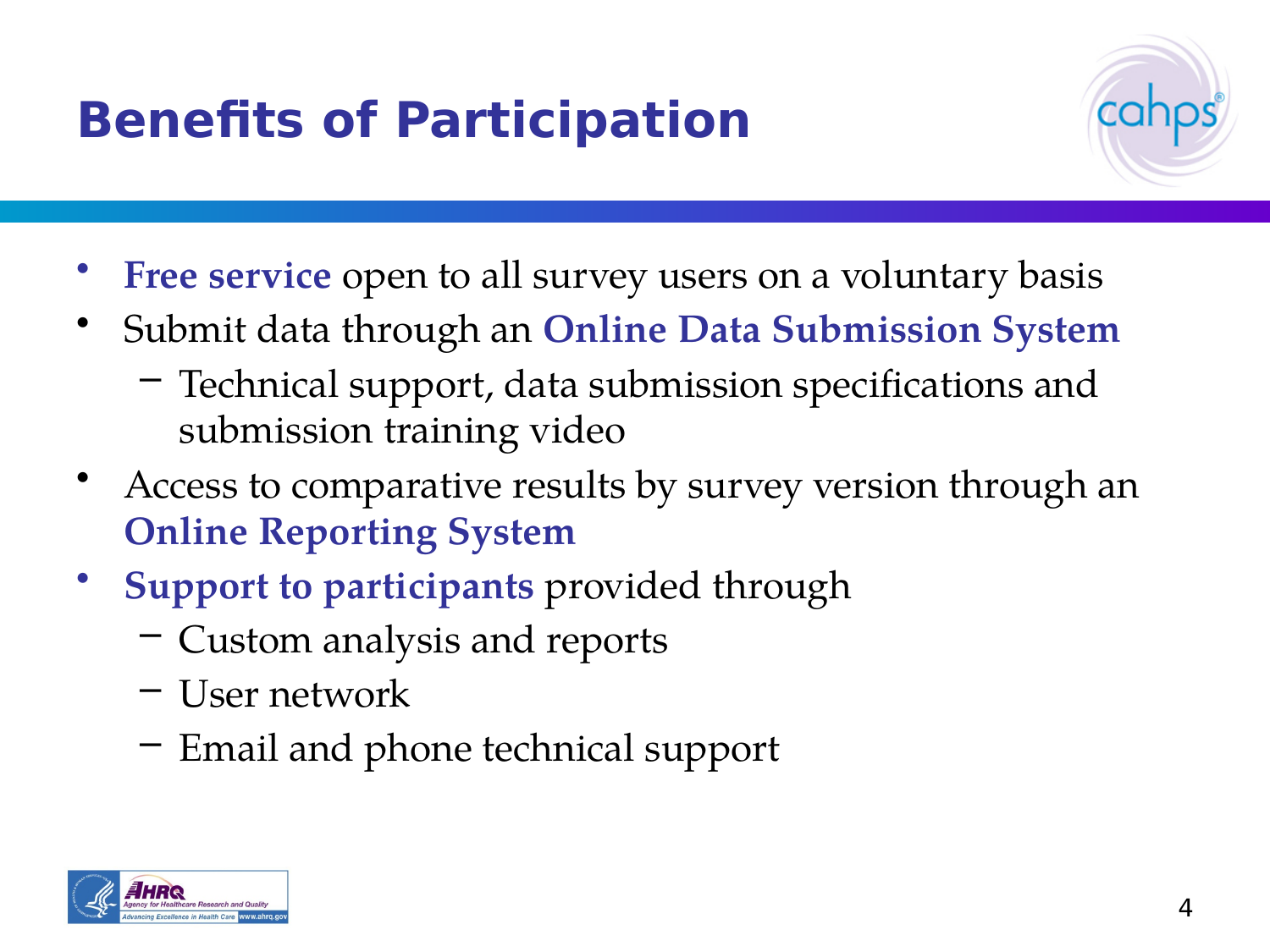

# Benefits of Participation
Free service open to all survey users on a voluntary basis
Submit data through an Online Data Submission System
Technical support, data submission specifications and submission training video
Access to comparative results by survey version through an Online Reporting System
Support to participants provided through
Custom analysis and reports
User network
Email and phone technical support

4